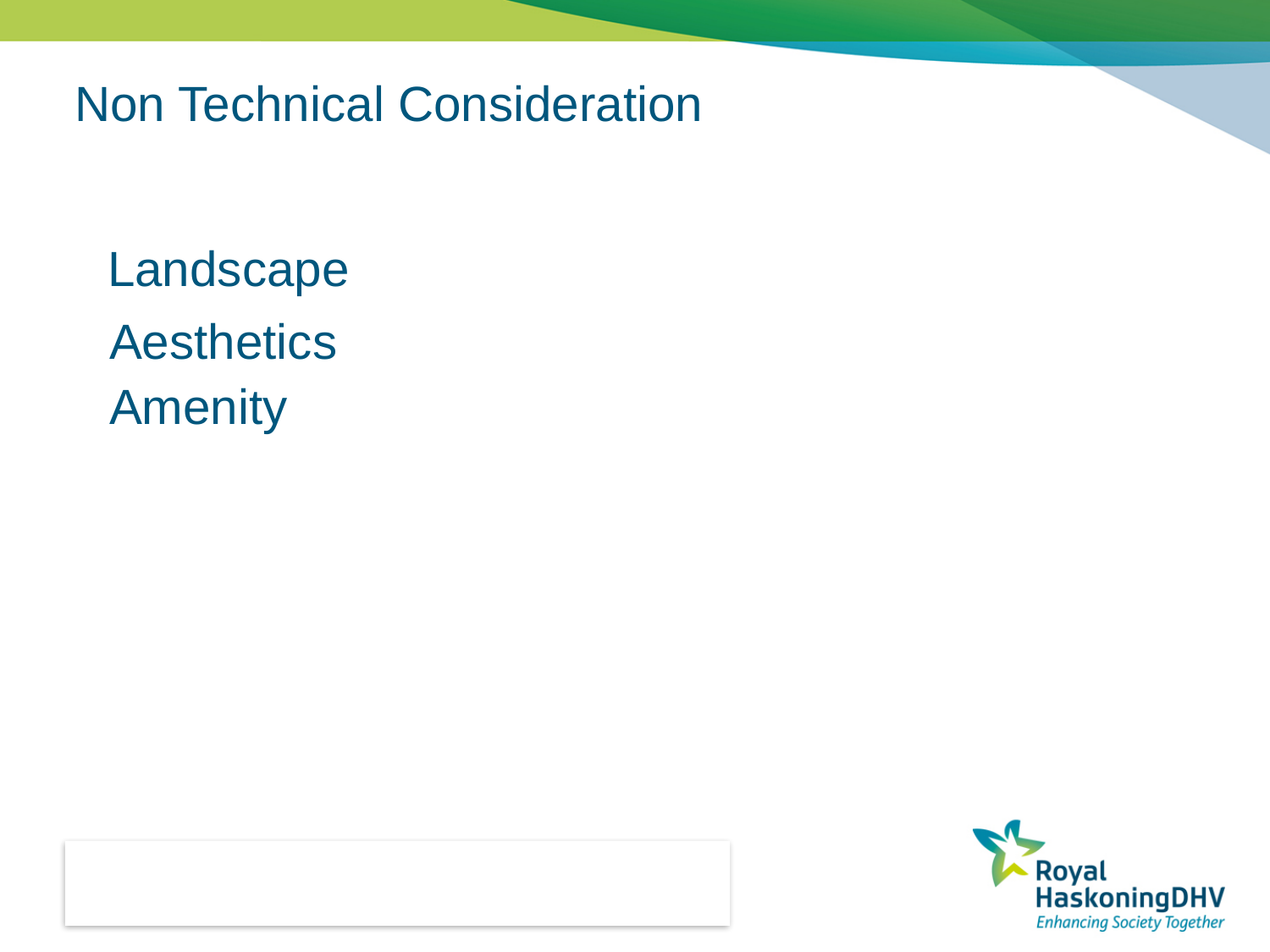

# Non Technical Consideration
Landscape
Aesthetics
Amenity